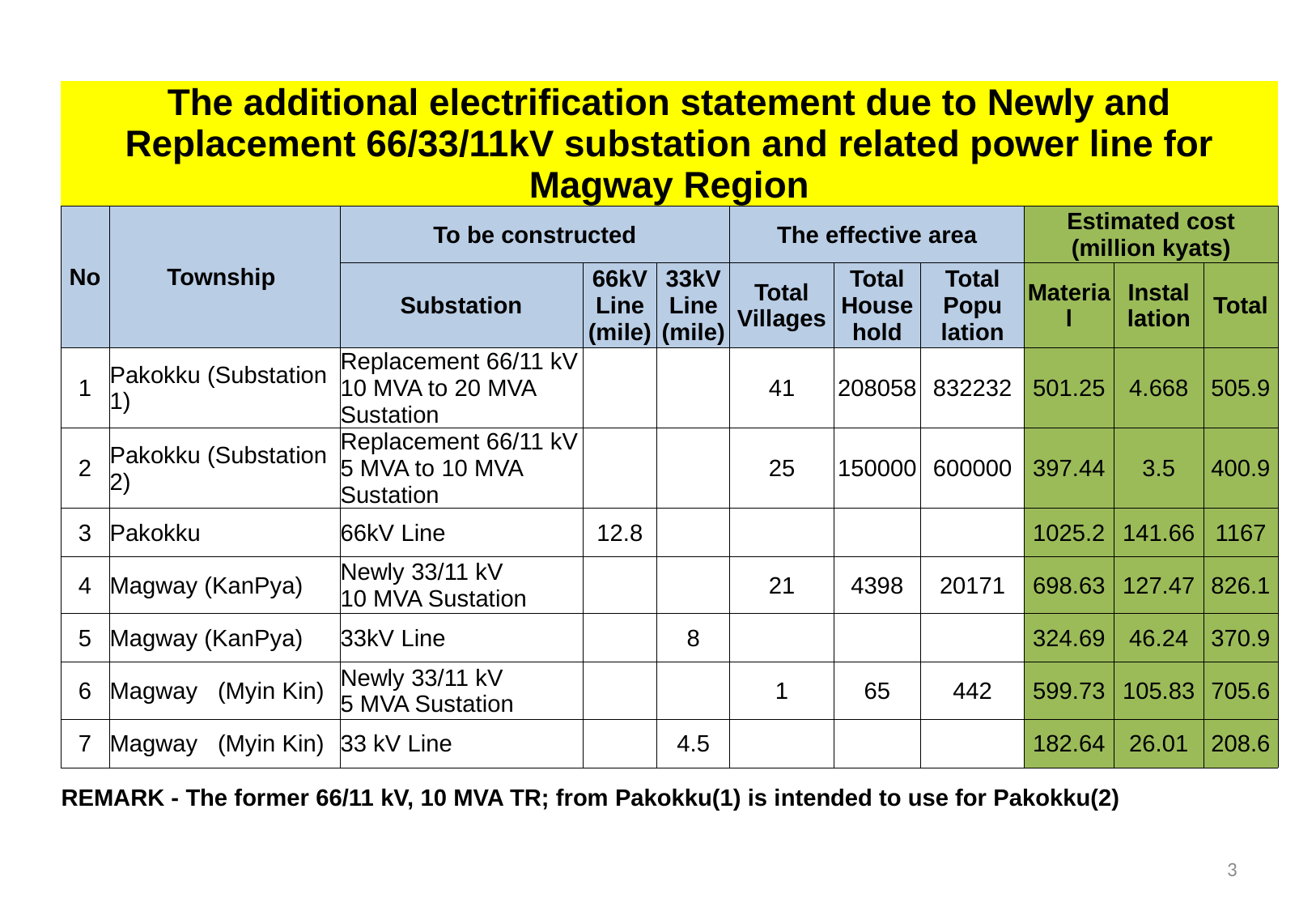

| The additional electrification statement due to Newly and Replacement 66/33/11kV substation and related power line for Magway Region |  |  |  |  |  |  |  |  |  |  |
| --- | --- | --- | --- | --- | --- | --- | --- | --- | --- | --- |
| No | Township | To be constructed |  |  | The effective area |  |  | Estimated cost (million kyats) |  |  |
|  |  | Substation | 66kV Line (mile) | 33kV Line (mile) | Total Villages | Total House hold | Total Popu lation | Material | Instal lation | Total |
| 1 | Pakokku (Substation 1) | Replacement 66/11 kV 10 MVA to 20 MVA Sustation |  |  | 41 | 208058 | 832232 | 501.25 | 4.668 | 505.9 |
| 2 | Pakokku (Substation 2) | Replacement 66/11 kV 5 MVA to 10 MVA Sustation |  |  | 25 | 150000 | 600000 | 397.44 | 3.5 | 400.9 |
| 3 | Pakokku | 66kV Line | 12.8 |  |  |  |  | 1025.2 | 141.66 | 1167 |
| 4 | Magway (KanPya) | Newly 33/11 kV 10 MVA Sustation |  |  | 21 | 4398 | 20171 | 698.63 | 127.47 | 826.1 |
| 5 | Magway (KanPya) | 33kV Line |  | 8 |  |  |  | 324.69 | 46.24 | 370.9 |
| 6 | Magway (Myin Kin) | Newly 33/11 kV 5 MVA Sustation |  |  | 1 | 65 | 442 | 599.73 | 105.83 | 705.6 |
| 7 | Magway (Myin Kin) | 33 kV Line |  | 4.5 |  |  |  | 182.64 | 26.01 | 208.6 |
| REMARK - The former 66/11 kV, 10 MVA TR; from Pakokku(1) is intended to use for Pakokku(2) |  |  |  |  |  |  |  |  |  |  |
3